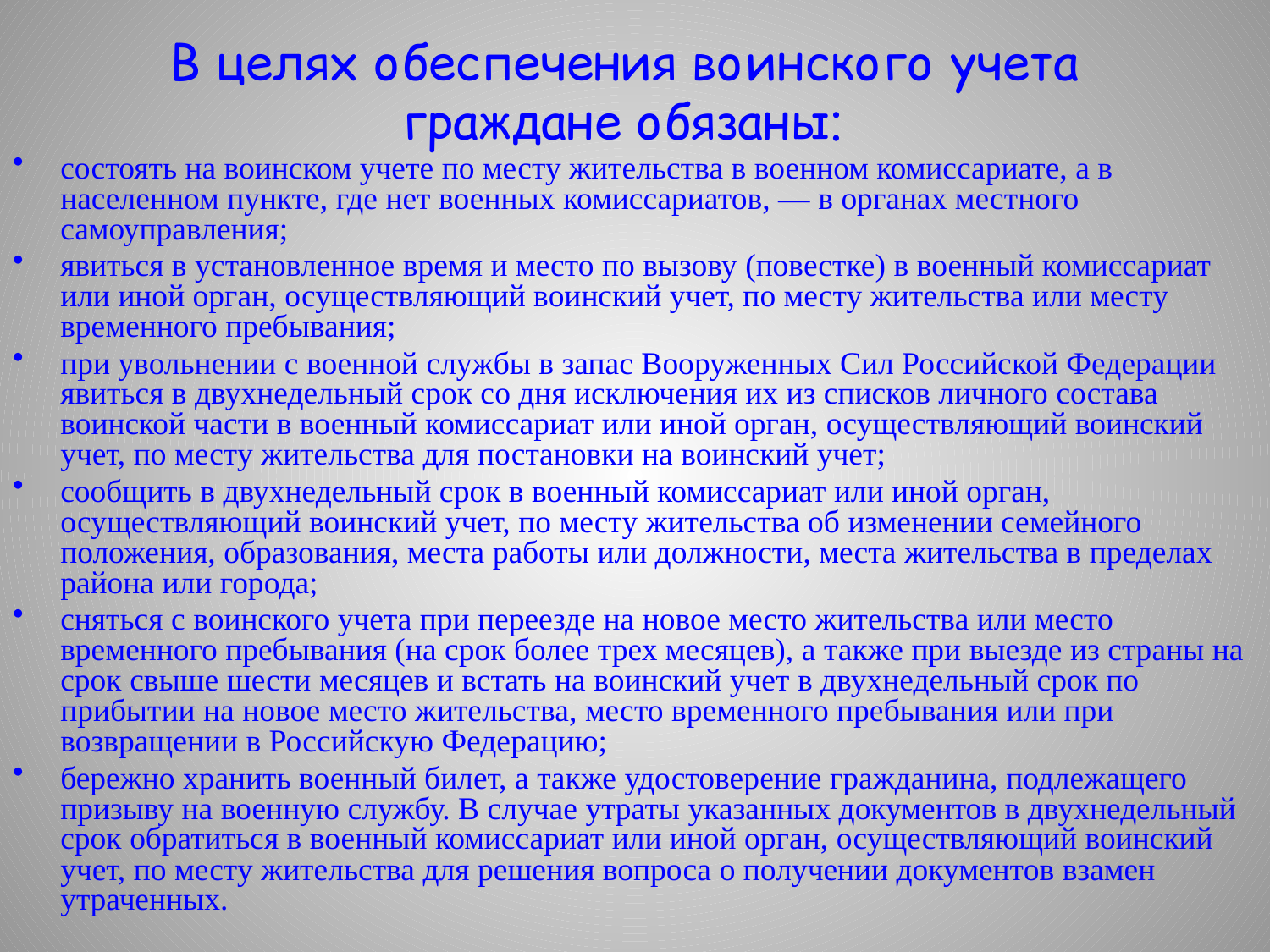

# В целях обеспечения воинского учета граждане обязаны:
состоять на воинском учете по месту жительства в военном комиссариате, а в населенном пункте, где нет военных комиссариатов, — в органах местного самоуправления;
явиться в установленное время и место по вызову (повестке) в военный комиссариат или иной орган, осуществляющий воинский учет, по месту жительства или месту временного пребывания;
при увольнении с военной службы в запас Вооруженных Сил Российской Федерации явиться в двухнедельный срок со дня исключения их из списков личного состава воинской части в военный комиссариат или иной орган, осуществляющий воинский учет, по месту жительства для постановки на воинский учет;
сообщить в двухнедельный срок в военный комиссариат или иной орган, осуществляющий воинский учет, по месту жительства об изменении семейного положения, образования, места работы или должности, места жительства в пределах района или города;
сняться с воинского учета при переезде на новое место жительства или место временного пребывания (на срок более трех месяцев), а также при выезде из страны на срок свыше шести месяцев и встать на воинский учет в двухнедельный срок по прибытии на новое место жительства, место временного пребывания или при возвращении в Российскую Федерацию;
бережно хранить военный билет, а также удостоверение гражданина, подлежащего призыву на военную службу. В случае утраты указанных документов в двухнедельный срок обратиться в военный комиссариат или иной орган, осуществляющий воинский учет, по месту жительства для решения вопроса о получении документов взамен утраченных.